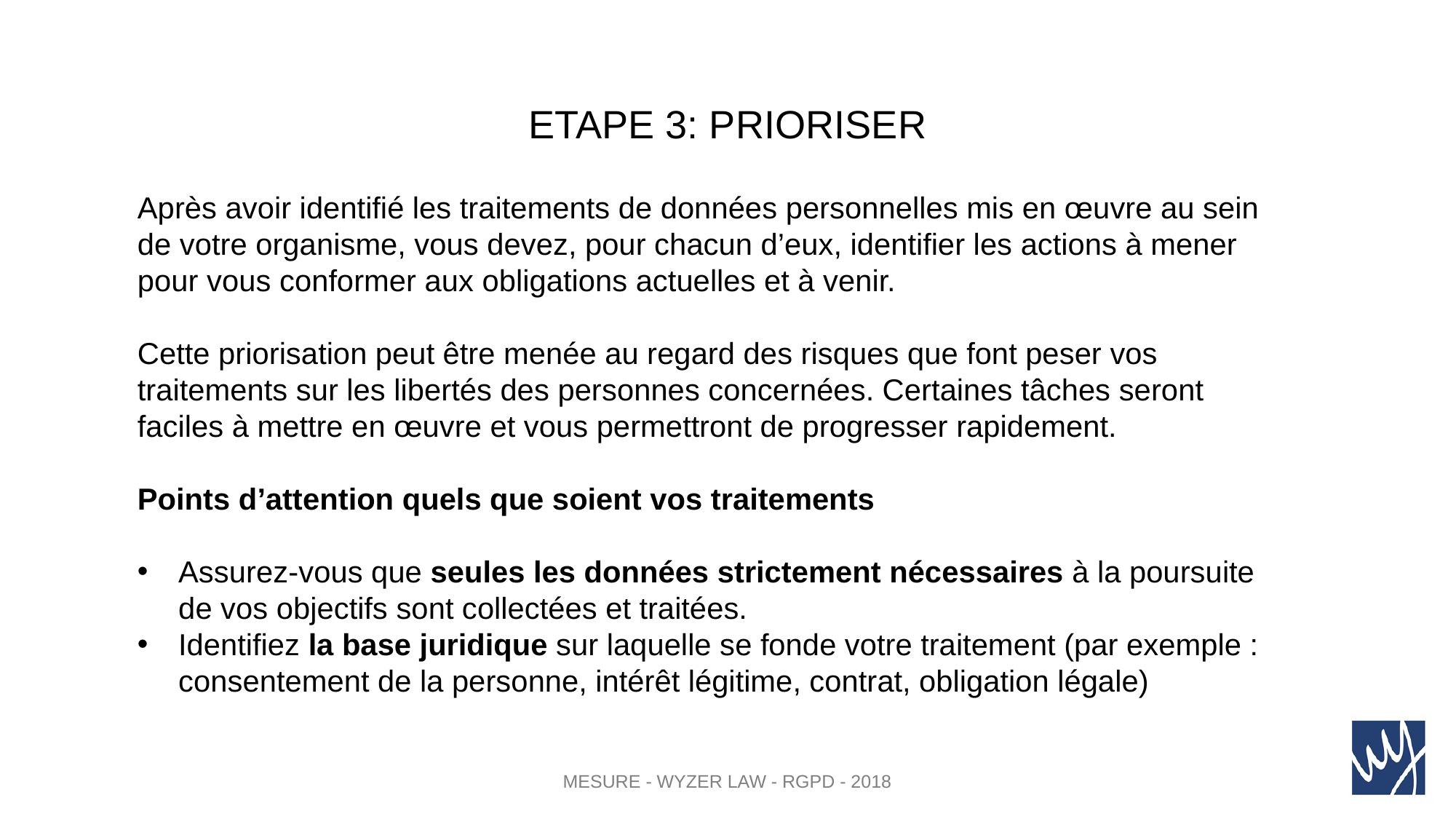

ETAPE 3: PRIORISER
Après avoir identifié les traitements de données personnelles mis en œuvre au sein de votre organisme, vous devez, pour chacun d’eux, identifier les actions à mener pour vous conformer aux obligations actuelles et à venir.

Cette priorisation peut être menée au regard des risques que font peser vos traitements sur les libertés des personnes concernées. Certaines tâches seront faciles à mettre en œuvre et vous permettront de progresser rapidement.
Points d’attention quels que soient vos traitements

Assurez-vous que seules les données strictement nécessaires à la poursuite de vos objectifs sont collectées et traitées.
Identifiez la base juridique sur laquelle se fonde votre traitement (par exemple : consentement de la personne, intérêt légitime, contrat, obligation légale)

MESURE - WYZER LAW - RGPD - 2018